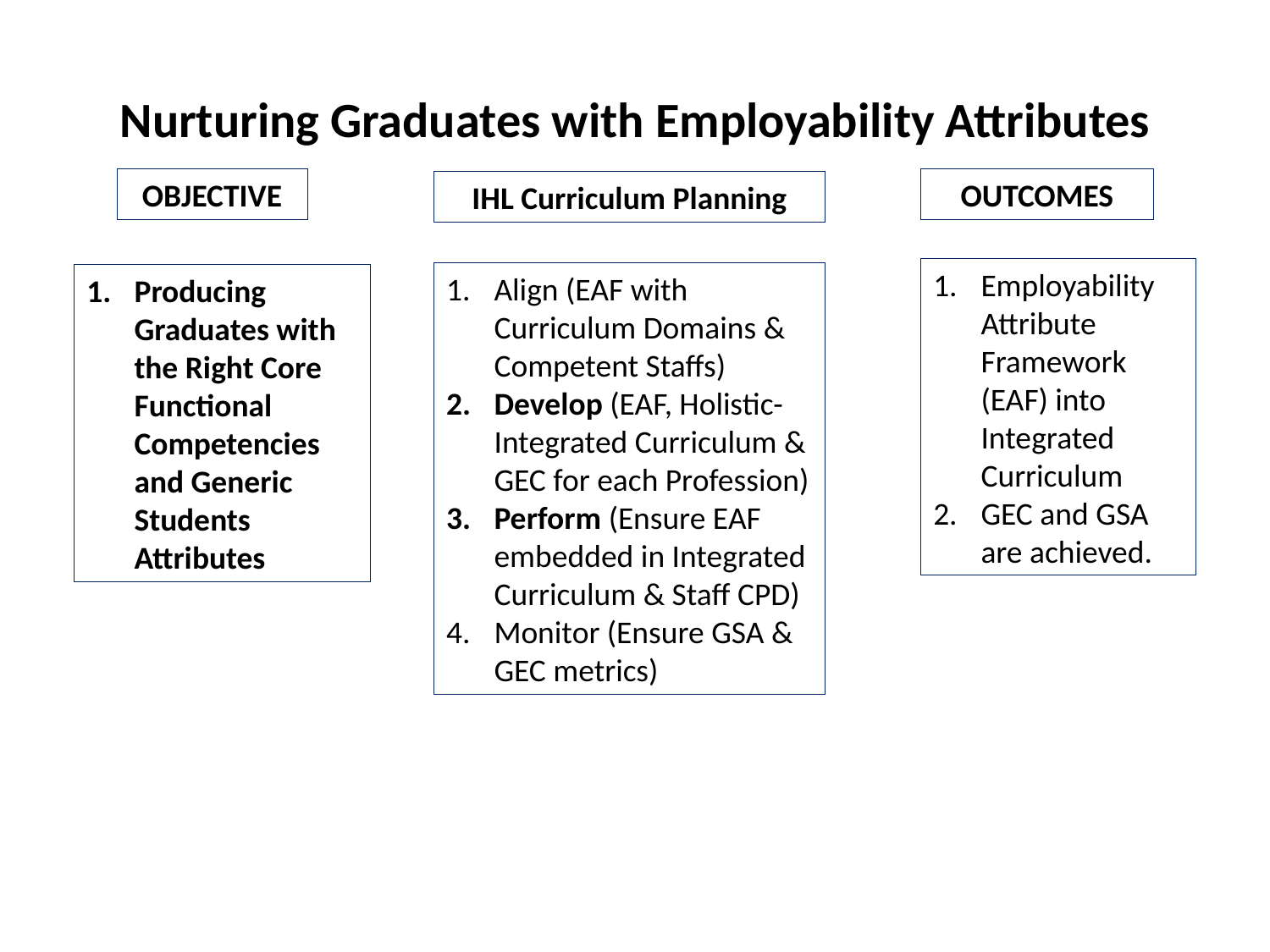

# Nurturing Graduates with Employability Attributes
OBJECTIVE
OUTCOMES
IHL Curriculum Planning
Employability Attribute Framework (EAF) into Integrated Curriculum
GEC and GSA are achieved.
Align (EAF with Curriculum Domains & Competent Staffs)
Develop (EAF, Holistic-Integrated Curriculum & GEC for each Profession)
Perform (Ensure EAF embedded in Integrated Curriculum & Staff CPD)
Monitor (Ensure GSA & GEC metrics)
Producing Graduates with the Right Core Functional Competencies and Generic Students Attributes